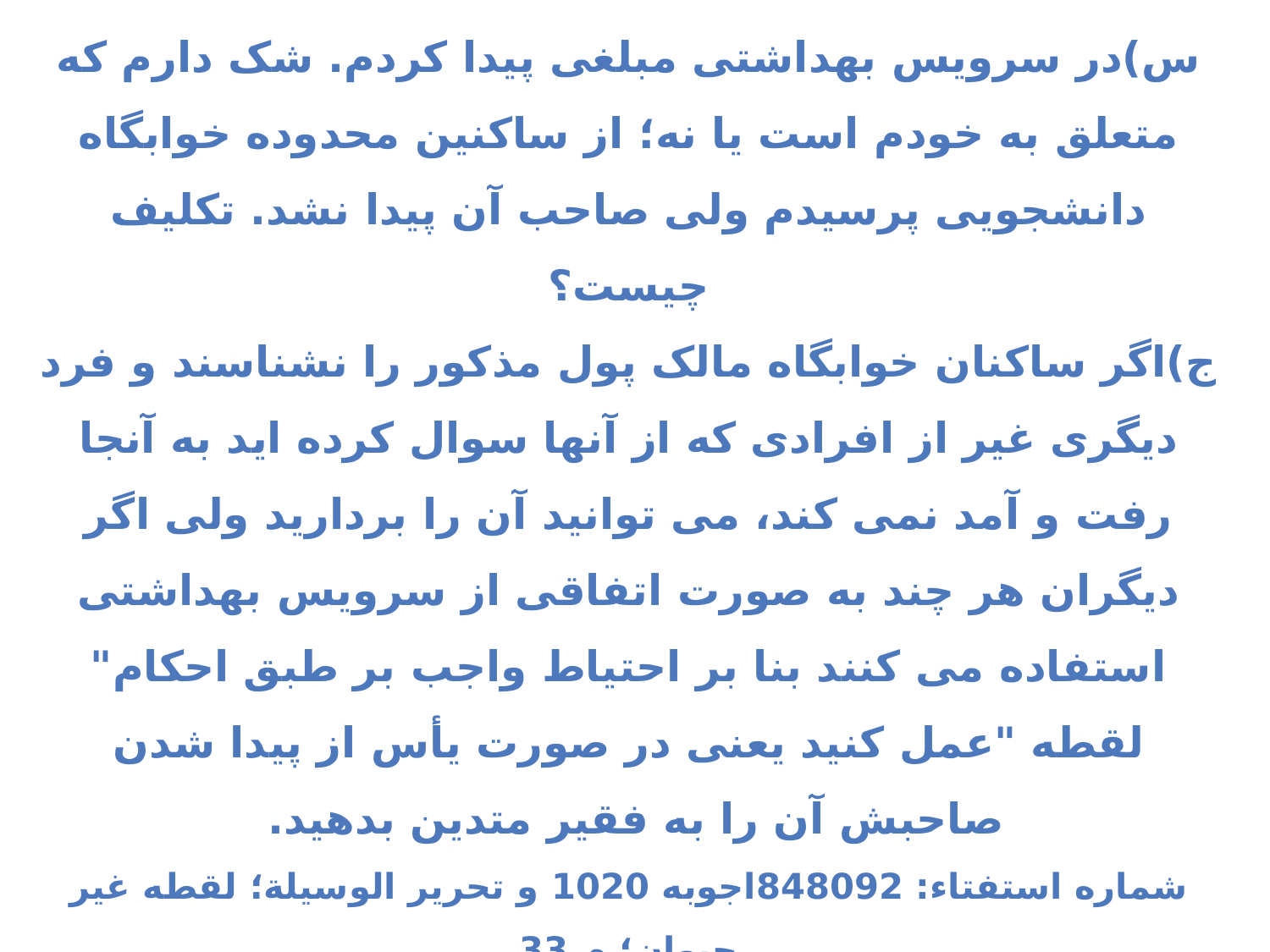

# س)در سرویس بهداشتی مبلغی پیدا کردم. شک دارم که متعلق به خودم است یا نه؛ از ساکنین محدوده خوابگاه دانشجویی پرسیدم ولی صاحب آن پیدا نشد. تکلیف چیست؟ ج)اگر ساکنان خوابگاه مالک پول مذکور را نشناسند و فرد دیگری غیر از افرادی که از آنها سوال کرده اید به آنجا رفت و آمد نمی کند، می توانید آن را بردارید ولی اگر دیگران هر چند به صورت اتفاقی از سرویس بهداشتی استفاده می کنند بنا بر احتیاط واجب بر طبق احکام" لقطه "عمل کنید یعنی در صورت یأس از پیدا شدن صاحبش آن را به فقیر متدین بدهید. شماره استفتاء: 848092اجوبه 1020 و تحرير الوسيلة؛ لقطه غیر حیوان؛ م 33